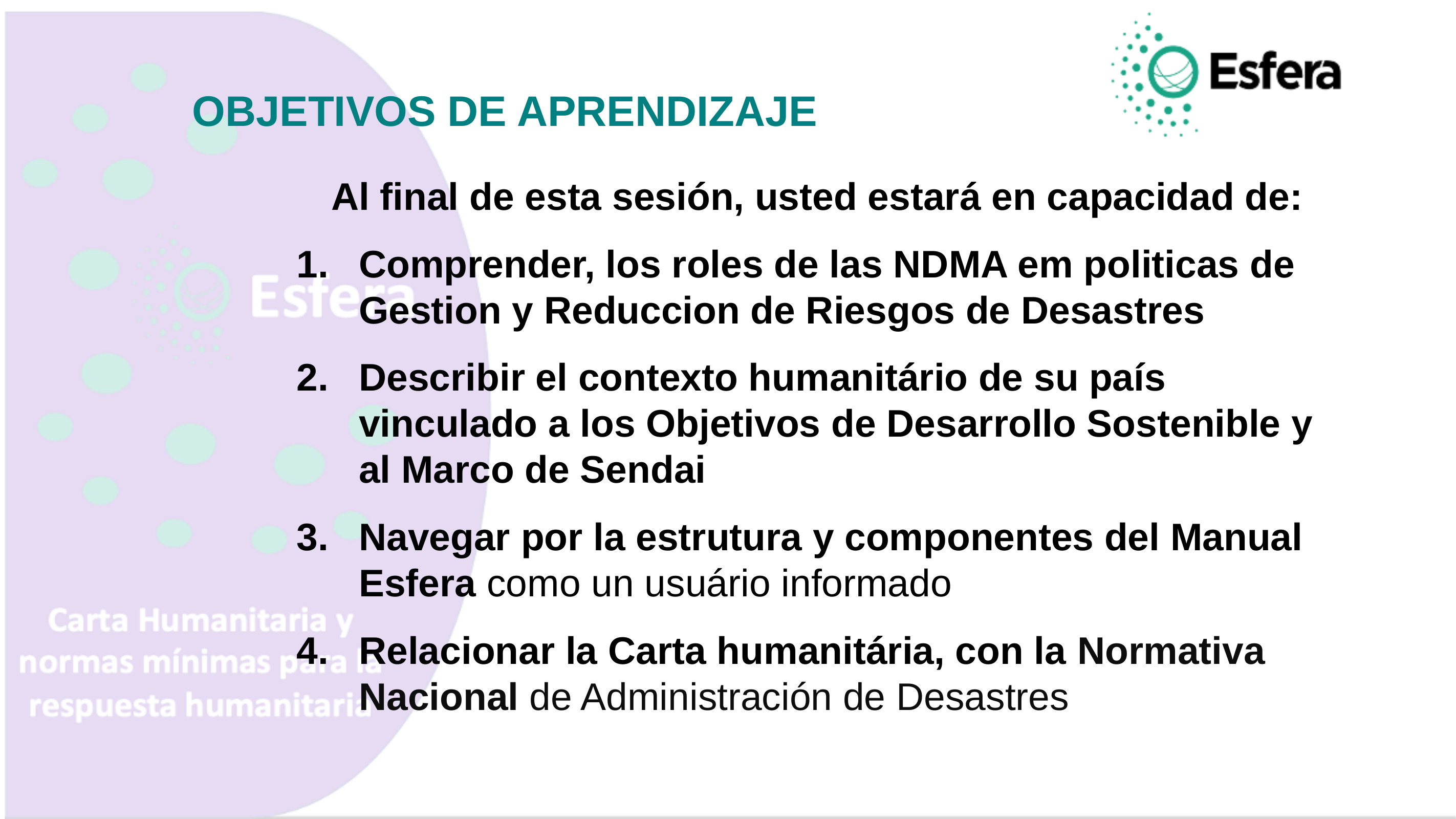

OBJETIVOS DE APRENDIZAJE
Al final de esta sesión, usted estará en capacidad de:
Comprender, los roles de las NDMA em politicas de Gestion y Reduccion de Riesgos de Desastres
Describir el contexto humanitário de su país vinculado a los Objetivos de Desarrollo Sostenible y al Marco de Sendai
Navegar por la estrutura y componentes del Manual Esfera como un usuário informado
Relacionar la Carta humanitária, con la Normativa Nacional de Administración de Desastres